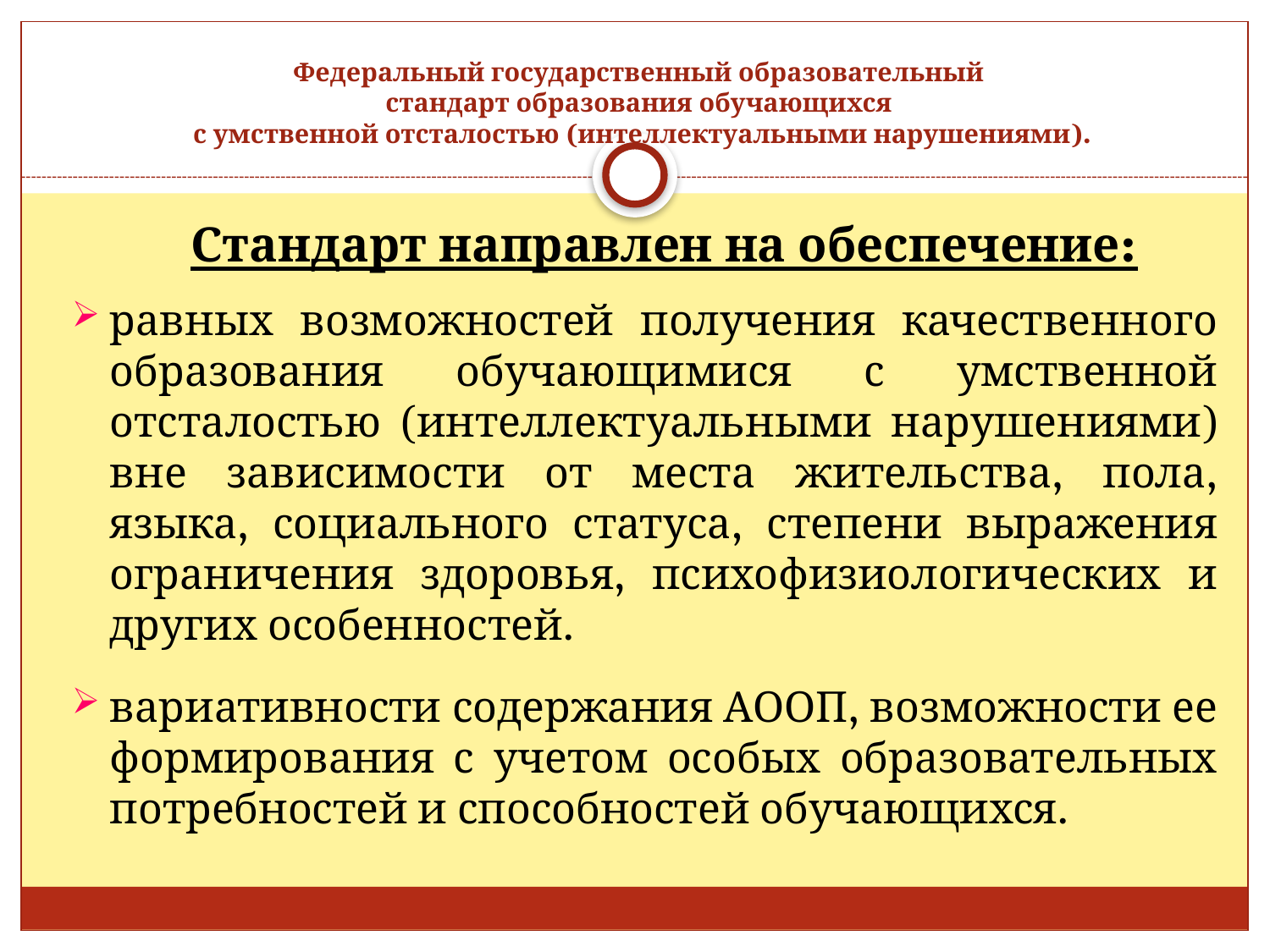

# Федеральный государственный образовательный стандарт образования обучающихся с умственной отсталостью (интеллектуальными нарушениями).
Стандарт направлен на обеспечение:
равных возможностей получения качественного образования обучающимися с умственной отсталостью (интеллектуальными нарушениями) вне зависимости от места жительства, пола, языка, социального статуса, степени выражения ограничения здоровья, психофизиологических и других особенностей.
вариативности содержания АООП, возможности ее формирования с учетом особых образовательных потребностей и способностей обучающихся.